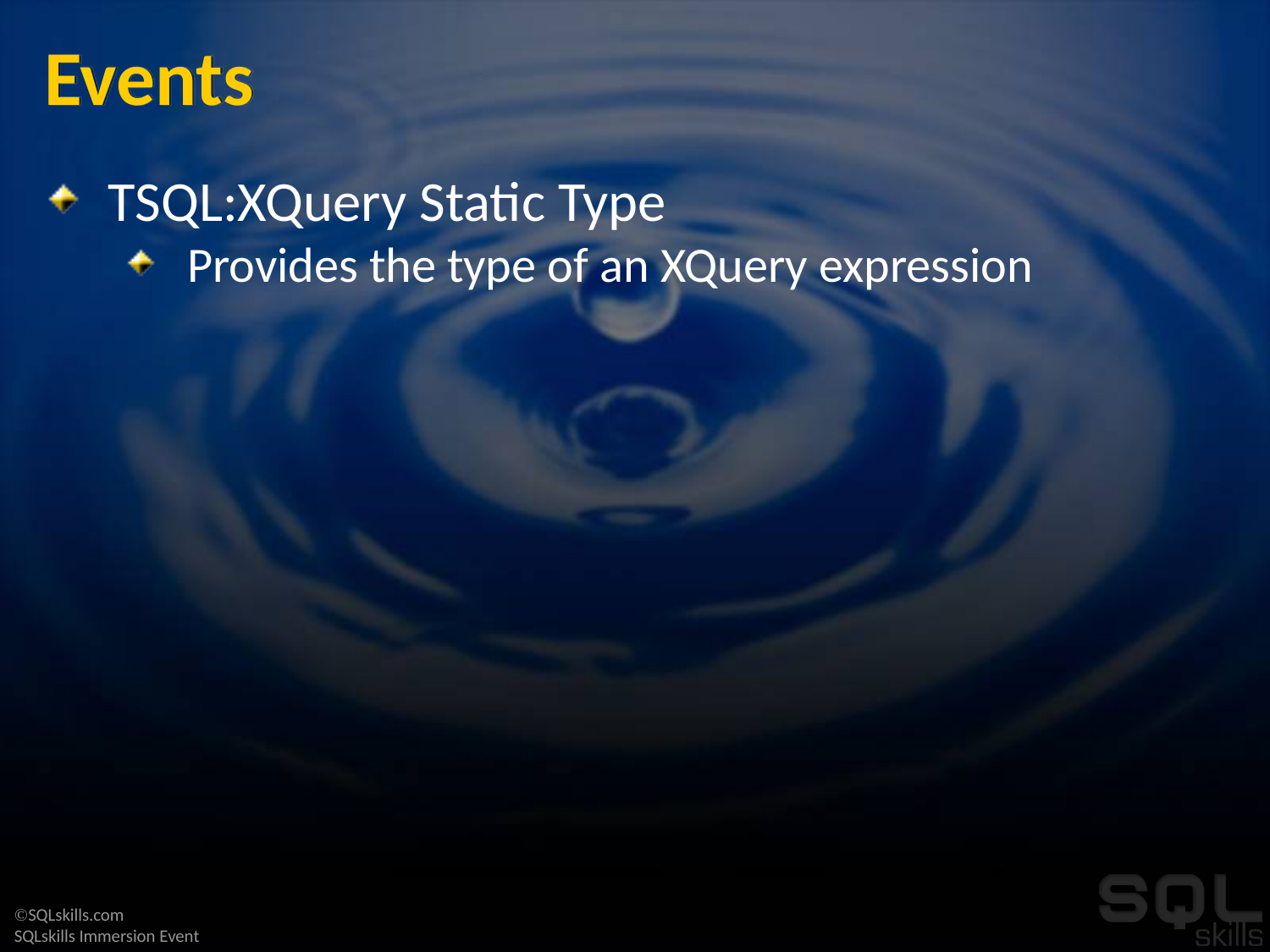

# Events
TSQL:XQuery Static Type
Provides the type of an XQuery expression